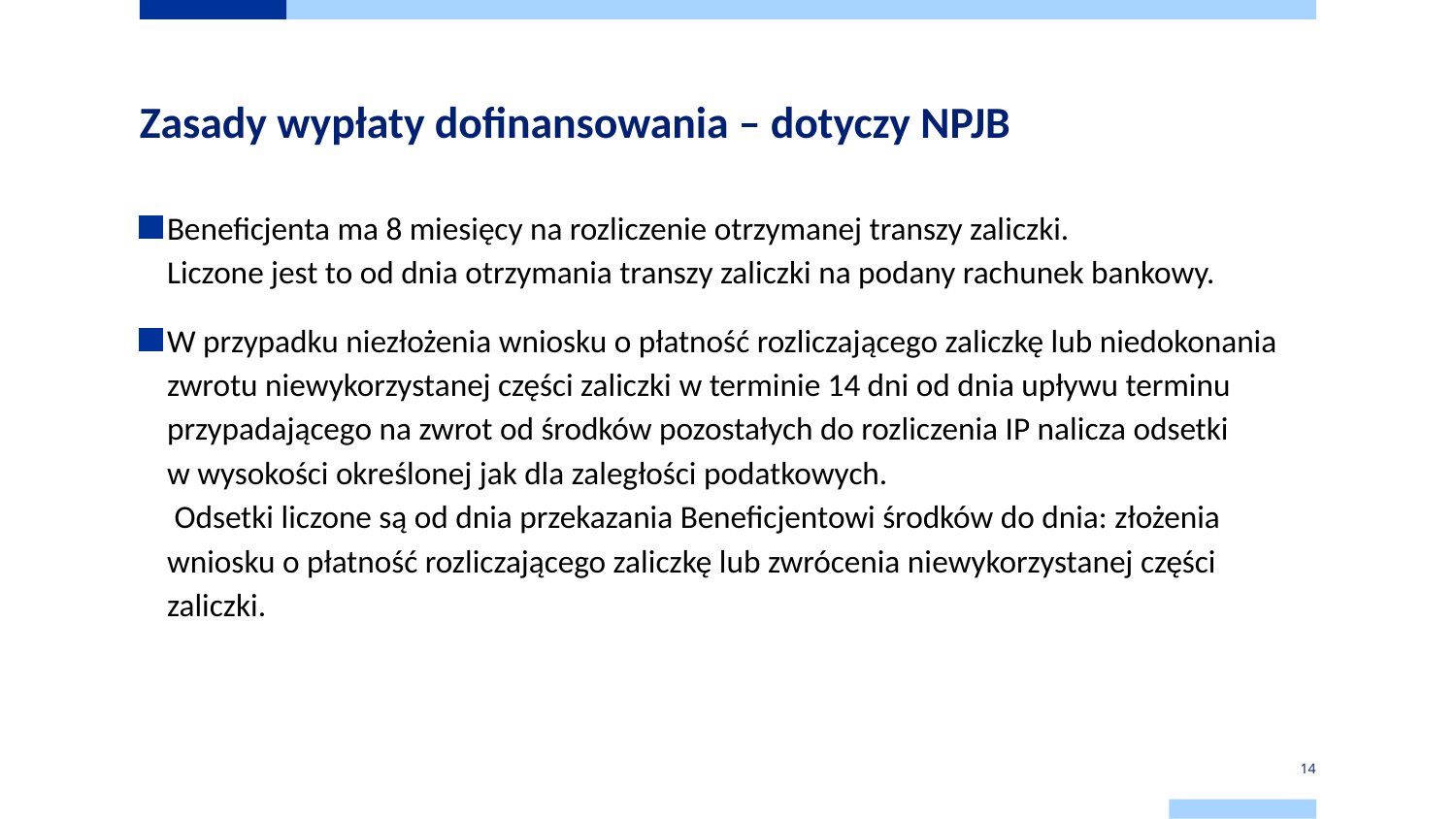

# Zasady wypłaty dofinansowania – dotyczy NPJB

Beneficjenta ma 8 miesięcy na rozliczenie otrzymanej transzy zaliczki.
Liczone jest to od dnia otrzymania transzy zaliczki na podany rachunek bankowy.
W przypadku niezłożenia wniosku o płatność rozliczającego zaliczkę lub niedokonania zwrotu niewykorzystanej części zaliczki w terminie 14 dni od dnia upływu terminu przypadającego na zwrot od środków pozostałych do rozliczenia IP nalicza odsetki
w wysokości określonej jak dla zaległości podatkowych.
 Odsetki liczone są od dnia przekazania Beneficjentowi środków do dnia: złożenia wniosku o płatność rozliczającego zaliczkę lub zwrócenia niewykorzystanej części zaliczki.

14